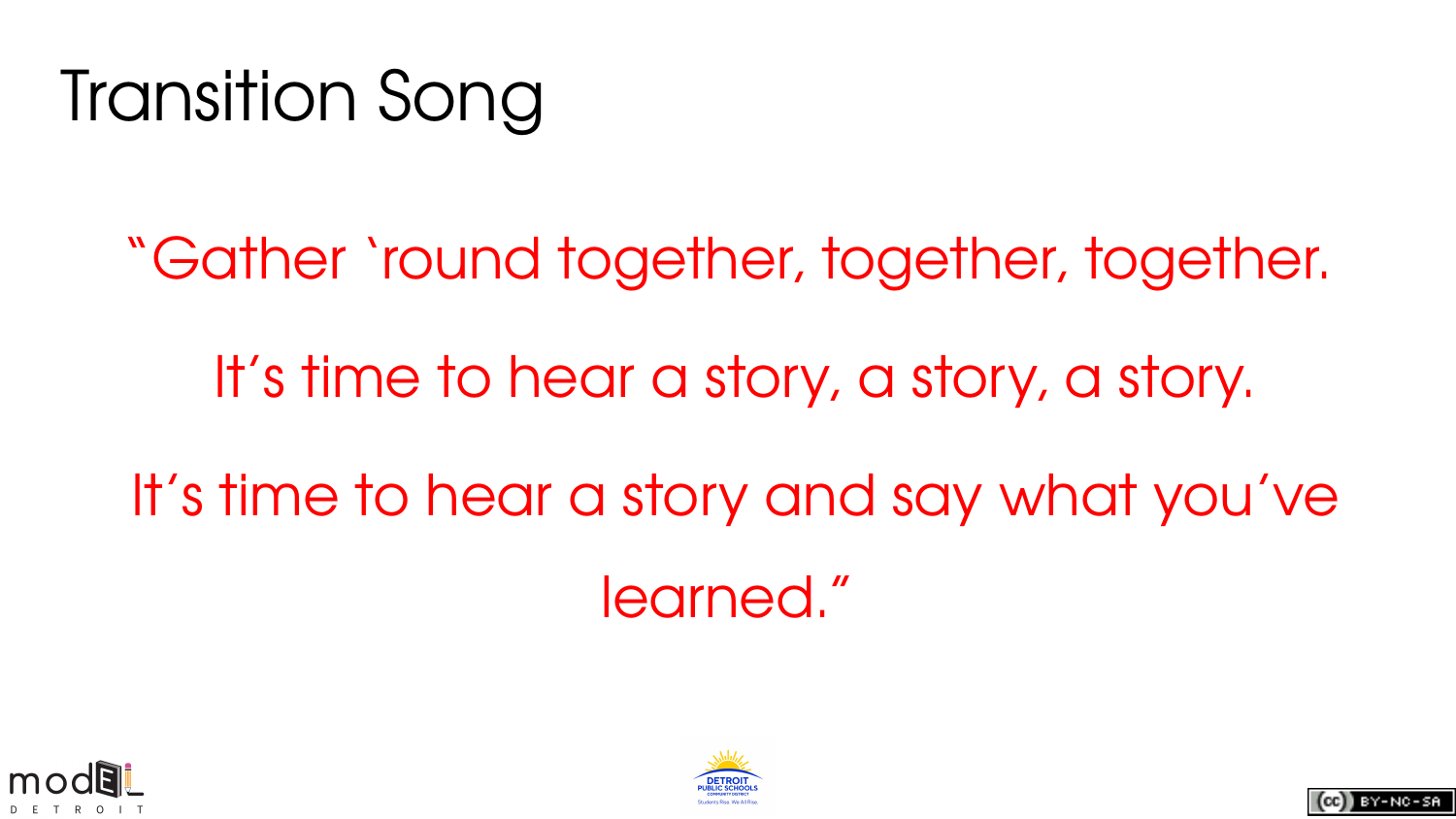

# Transition Song
“Gather ‘round together, together, together.
 It’s time to hear a story, a story, a story.
 It’s time to hear a story and say what you’ve learned.”